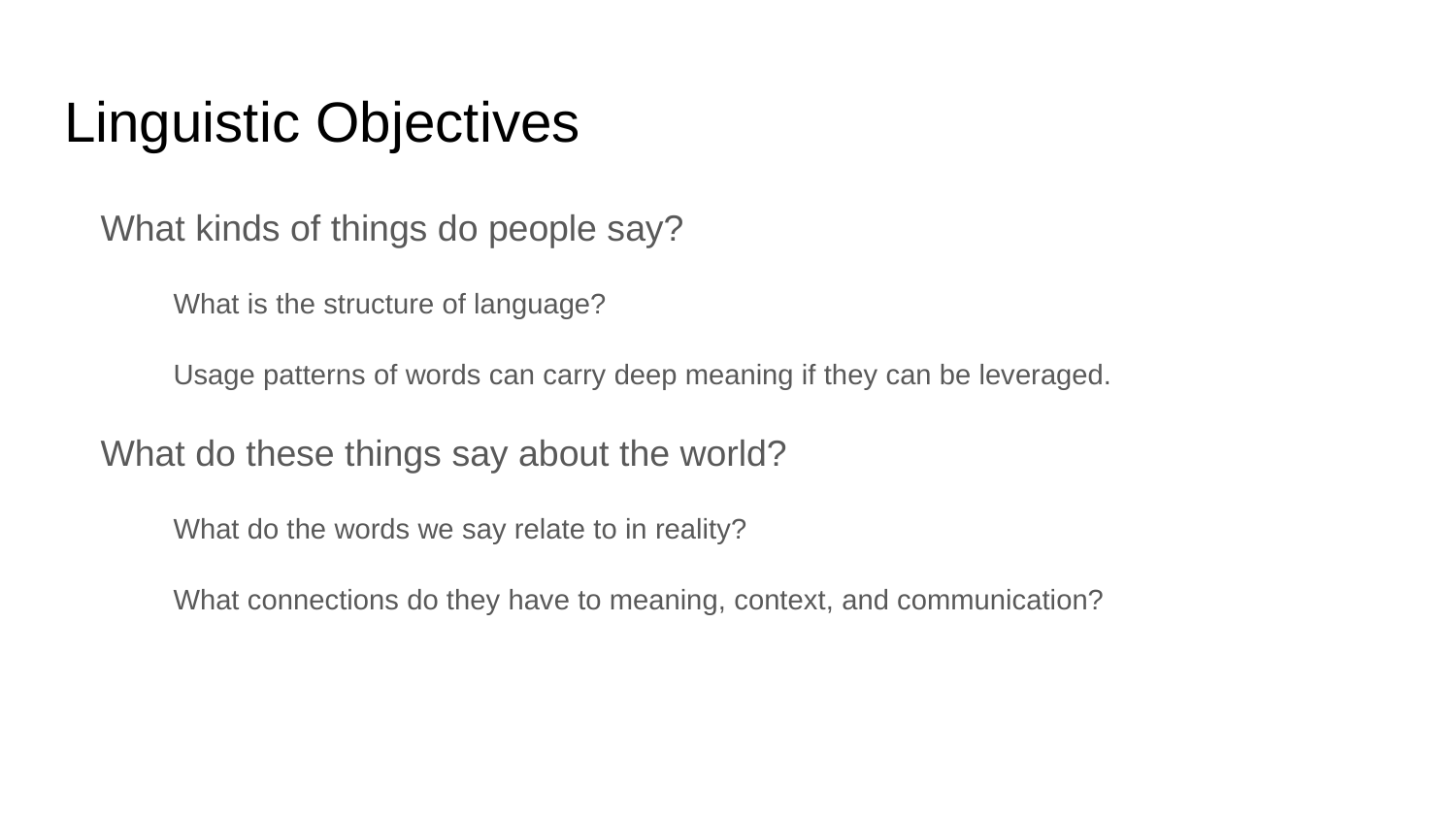

# Linguistic Objectives
What kinds of things do people say?
What is the structure of language?
Usage patterns of words can carry deep meaning if they can be leveraged.
What do these things say about the world?
What do the words we say relate to in reality?
What connections do they have to meaning, context, and communication?